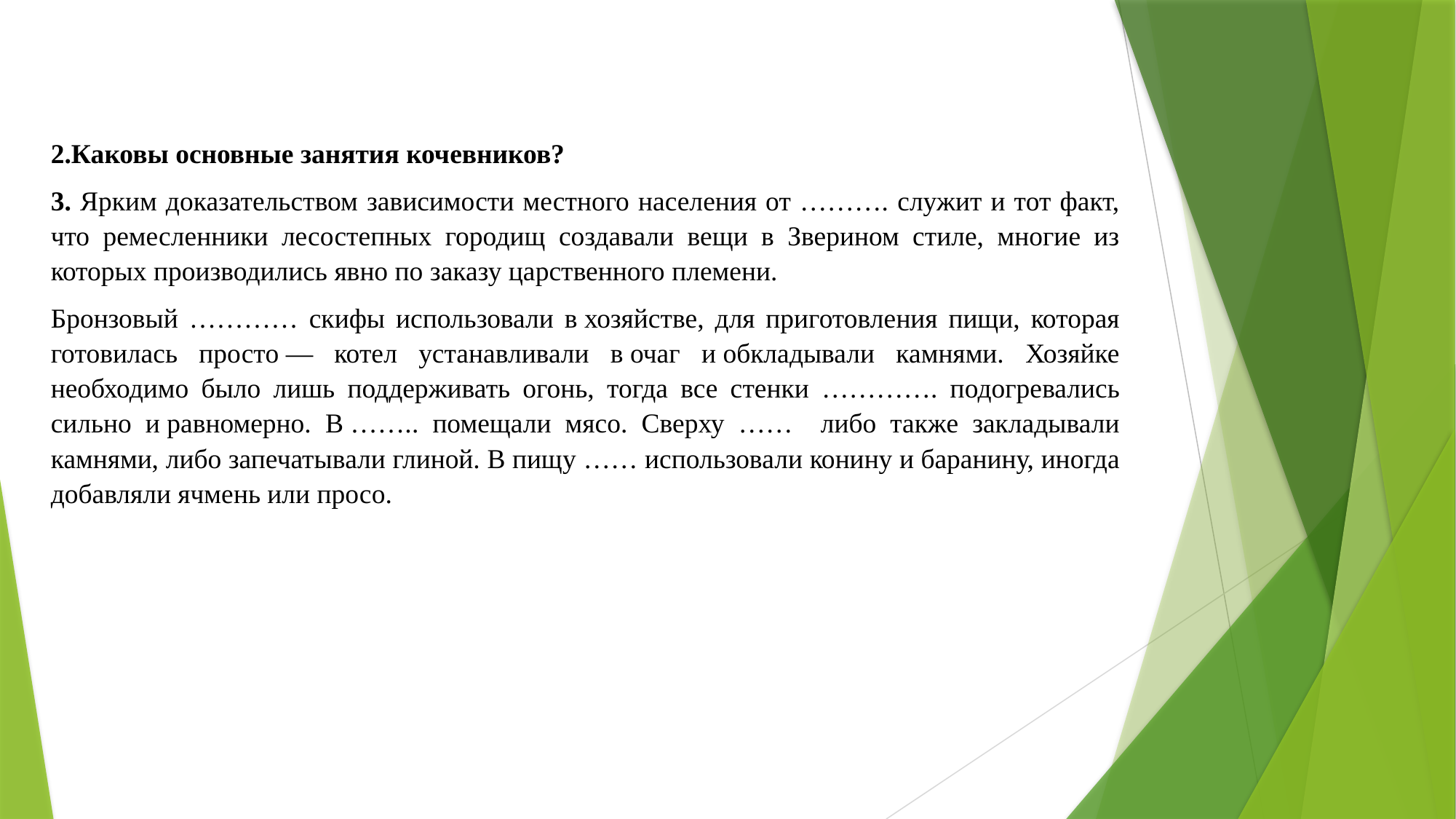

2.Каковы основные занятия кочевников?
3. Ярким доказательством зависимости местного населения от ………. служит и тот факт, что ремесленники лесостепных городищ создавали вещи в Зверином стиле, многие из которых производились явно по заказу царственного племени.
Бронзовый ………… скифы использовали в хозяйстве, для приготовления пищи, которая готовилась просто — котел устанавливали в очаг и обкладывали камнями. Хозяйке необходимо было лишь поддерживать огонь, тогда все стенки …………. подогревались сильно и равномерно. В …….. помещали мясо. Сверху ……  либо также закладывали камнями, либо запечатывали глиной. В пищу …… использовали конину и баранину, иногда добавляли ячмень или просо.